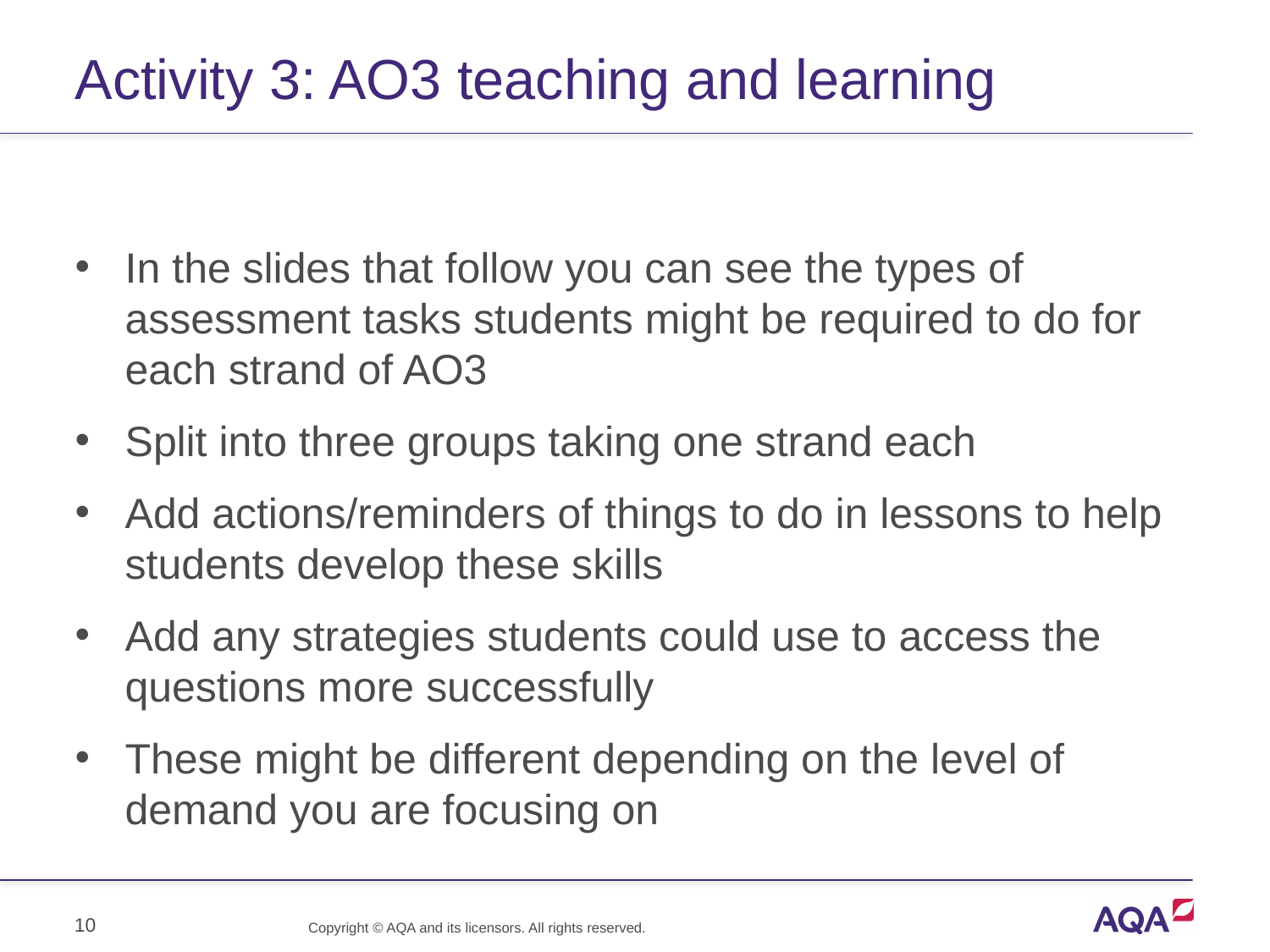

# Activity 3: AO3 teaching and learning
In the slides that follow you can see the types of assessment tasks students might be required to do for each strand of AO3
Split into three groups taking one strand each
Add actions/reminders of things to do in lessons to help students develop these skills
Add any strategies students could use to access the questions more successfully
These might be different depending on the level of demand you are focusing on

10
Copyright © AQA and its licensors. All rights reserved.